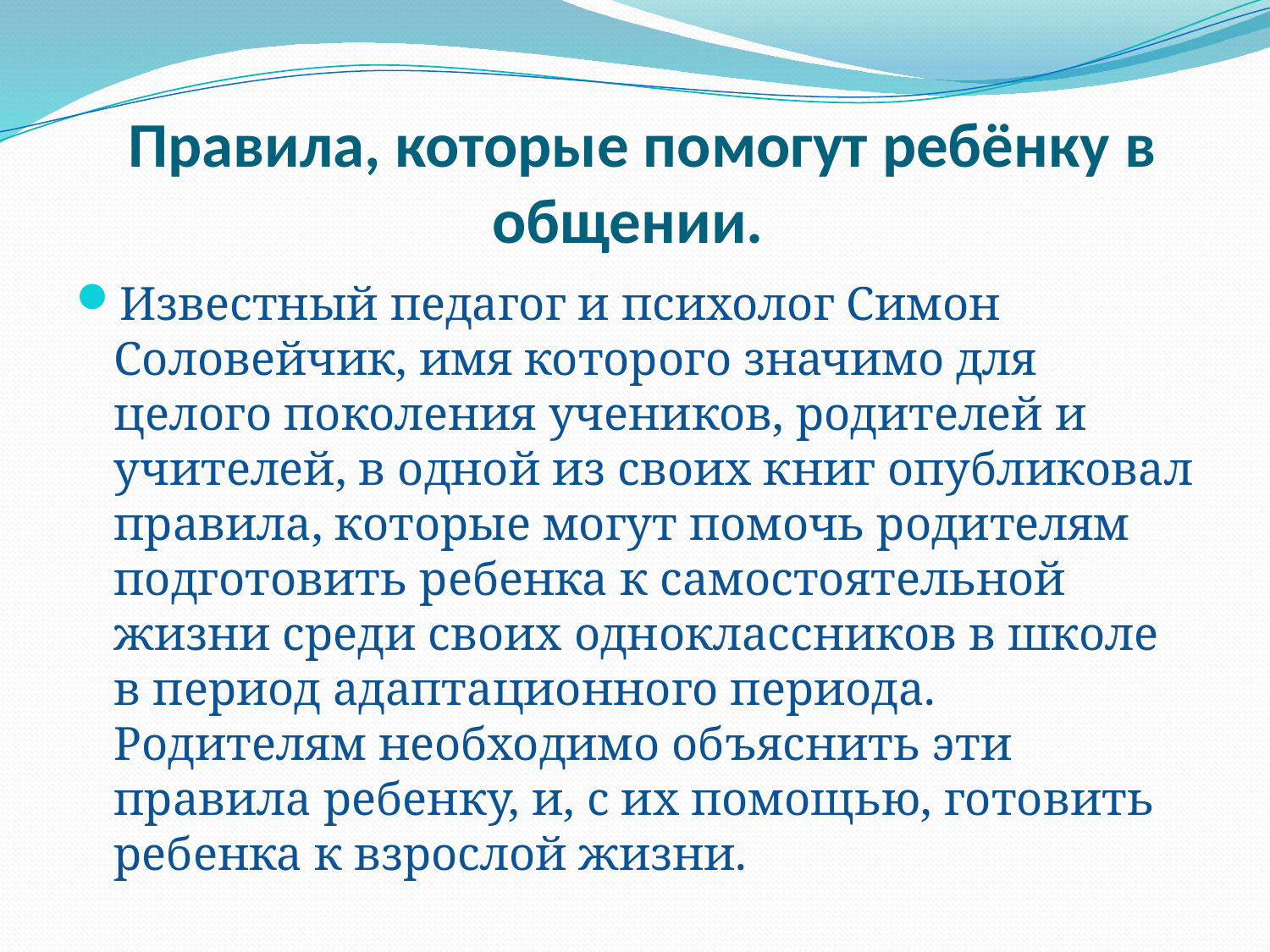

# Правила, которые помогут ребёнку в общении.
Известный педагог и психолог Симон Соловейчик, имя которого значимо для целого поколения учеников, родителей и учителей, в одной из своих книг опубликовал правила, которые могут помочь родителям подготовить ребенка к самостоятельной жизни среди своих одноклассников в школе в период адаптационного периода. Родителям необходимо объяснить эти правила ребенку, и, с их помощью, готовить ребенка к взрослой жизни.